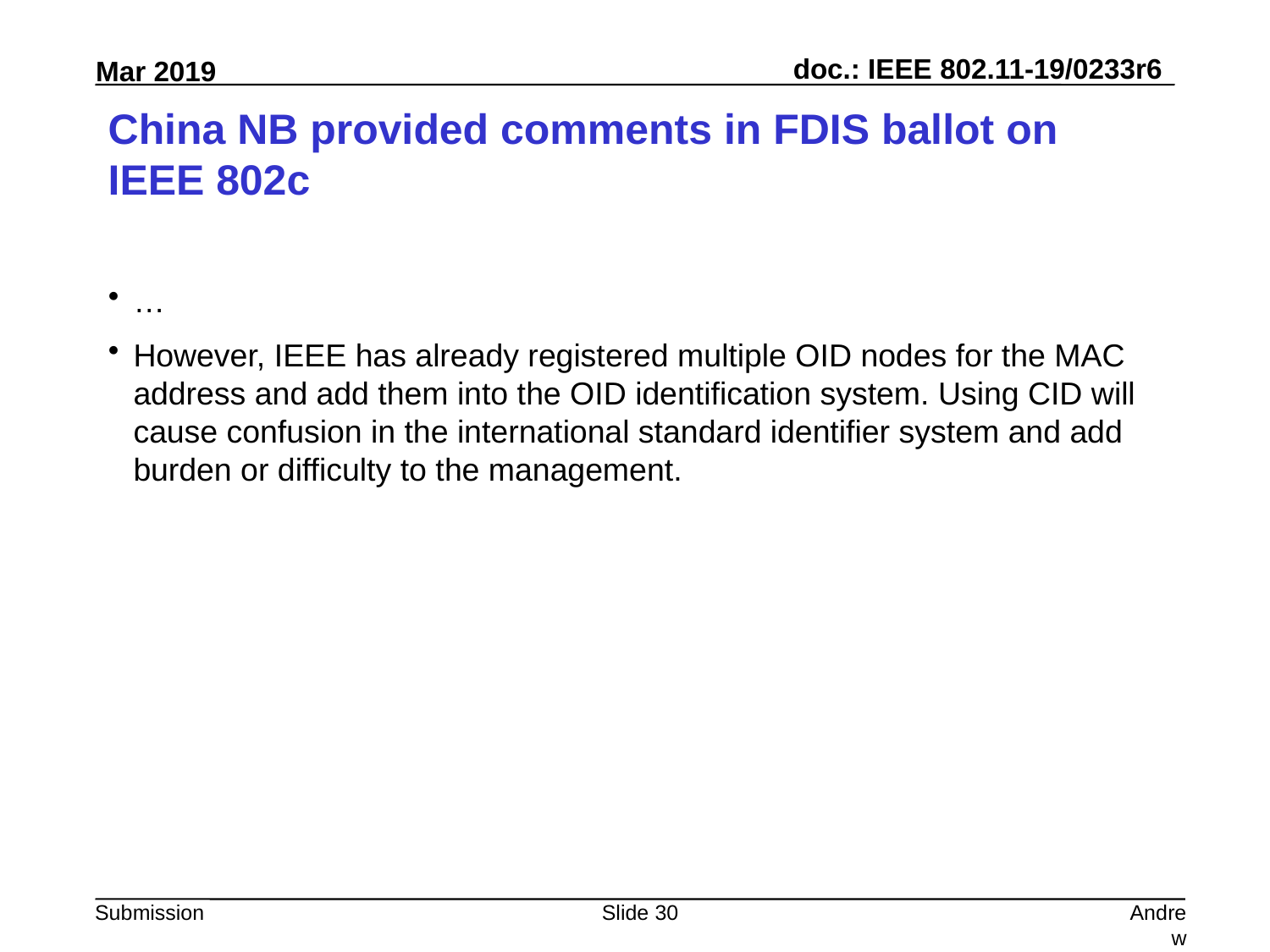

# China NB provided comments in FDIS ballot on IEEE 802c
…
However, IEEE has already registered multiple OID nodes for the MAC address and add them into the OID identification system. Using CID will cause confusion in the international standard identifier system and add burden or difficulty to the management.

Slide 30
Andrew Myles, Cisco